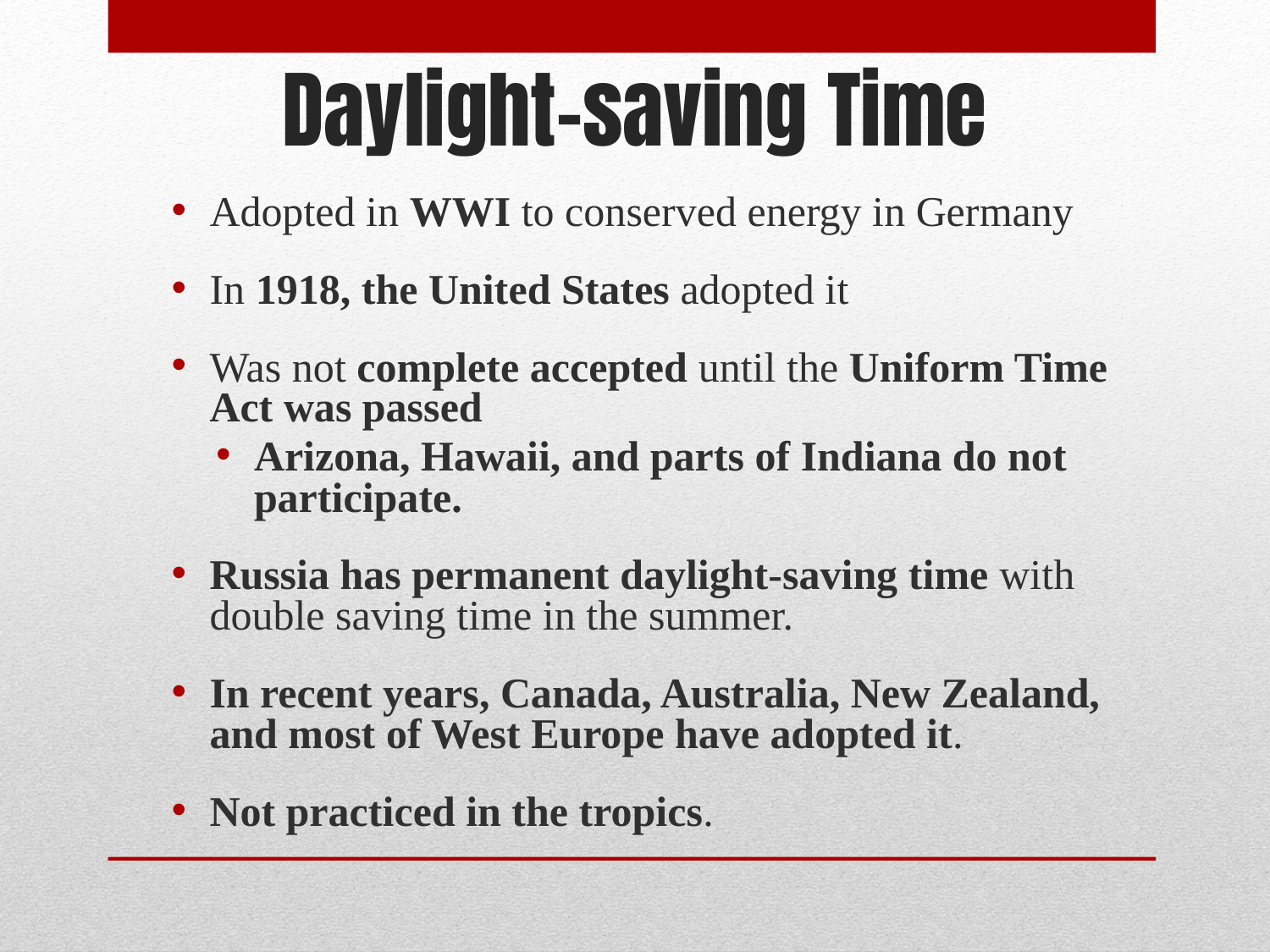

Daylight-saving Time
Adopted in WWI to conserved energy in Germany

In 1918, the United States adopted it

Was not complete accepted until the Uniform Time Act was passed
Arizona, Hawaii, and parts of Indiana do not participate.

Russia has permanent daylight-saving time with double saving time in the summer.

In recent years, Canada, Australia, New Zealand, and most of West Europe have adopted it.

Not practiced in the tropics.